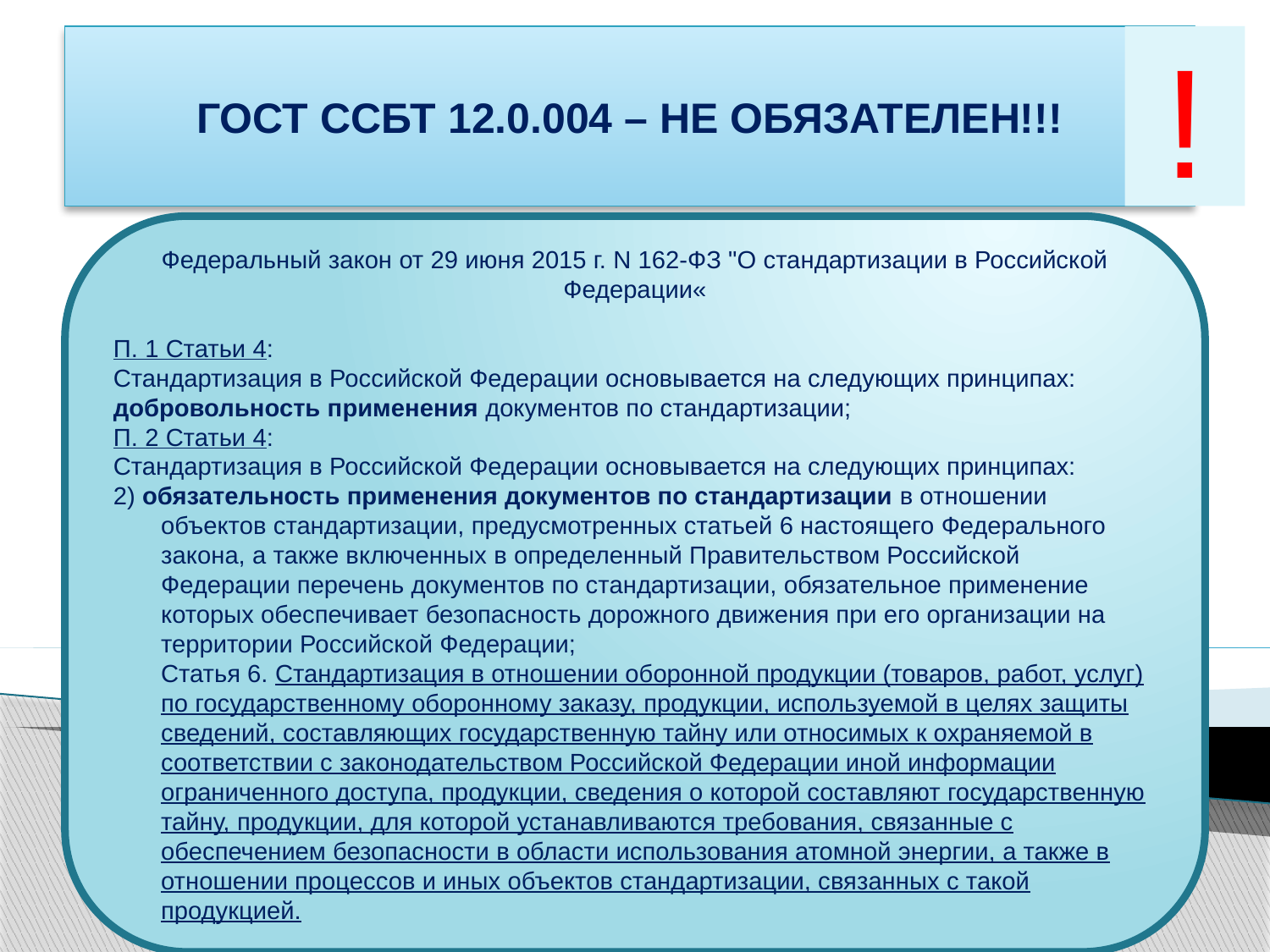

ГОСТ ССБТ 12.0.004 – НЕ ОБЯЗАТЕЛЕН!!!
!
Федеральный закон от 29 июня 2015 г. N 162-ФЗ "О стандартизации в Российской Федерации«

П. 1 Статьи 4:
Стандартизация в Российской Федерации основывается на следующих принципах:
добровольность применения документов по стандартизации;
П. 2 Статьи 4:
Стандартизация в Российской Федерации основывается на следующих принципах:
2) обязательность применения документов по стандартизации в отношении объектов стандартизации, предусмотренных статьей 6 настоящего Федерального закона, а также включенных в определенный Правительством Российской Федерации перечень документов по стандартизации, обязательное применение которых обеспечивает безопасность дорожного движения при его организации на территории Российской Федерации;
Статья 6. Стандартизация в отношении оборонной продукции (товаров, работ, услуг) по государственному оборонному заказу, продукции, используемой в целях защиты сведений, составляющих государственную тайну или относимых к охраняемой в соответствии с законодательством Российской Федерации иной информации ограниченного доступа, продукции, сведения о которой составляют государственную тайну, продукции, для которой устанавливаются требования, связанные с обеспечением безопасности в области использования атомной энергии, а также в отношении процессов и иных объектов стандартизации, связанных с такой продукцией.